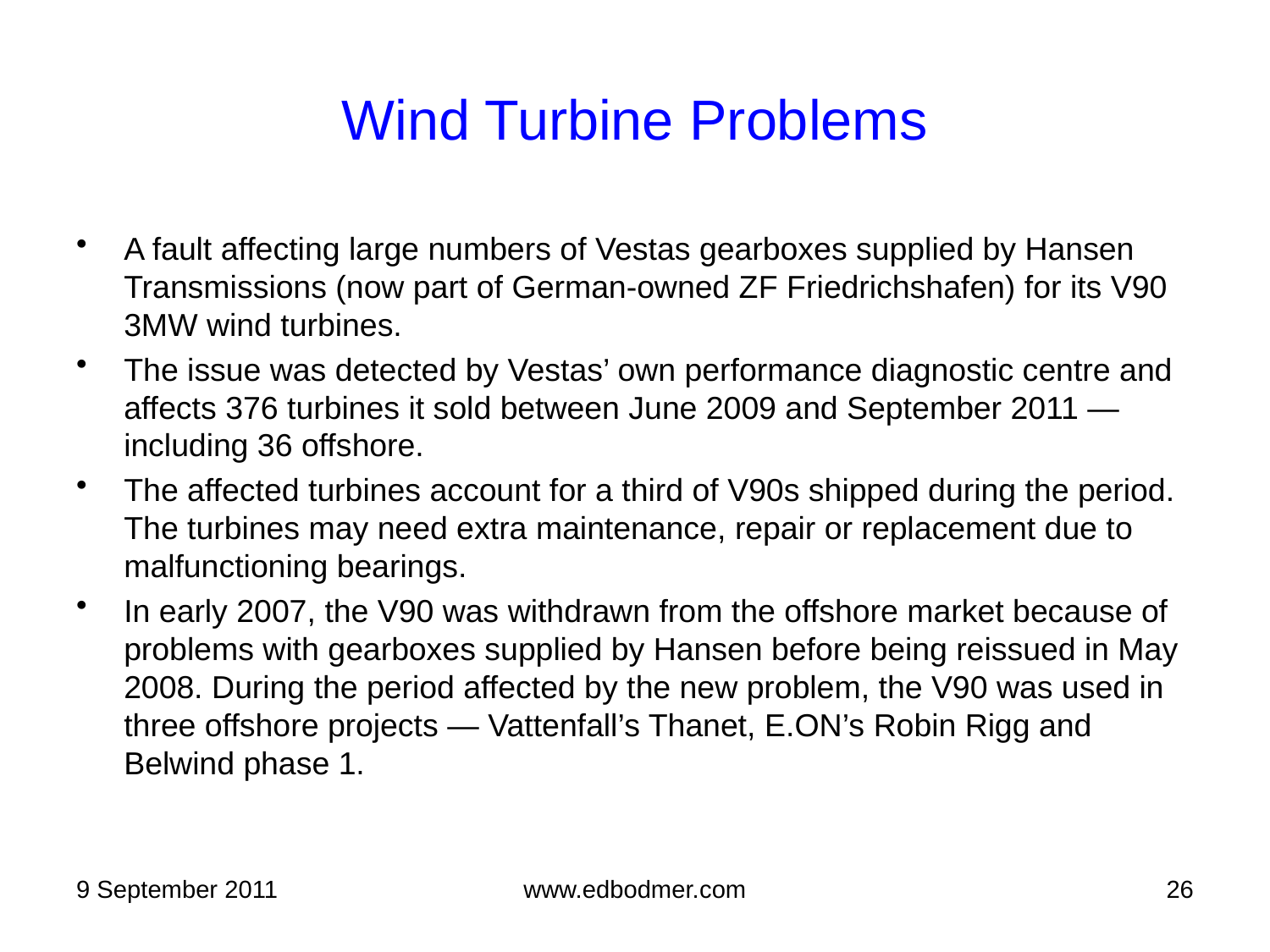

# Wind Turbine Problems
A fault affecting large numbers of Vestas gearboxes supplied by Hansen Transmissions (now part of German-owned ZF Friedrichshafen) for its V90 3MW wind turbines.
The issue was detected by Vestas’ own performance diagnostic centre and affects 376 turbines it sold between June 2009 and September 2011 — including 36 offshore.
The affected turbines account for a third of V90s shipped during the period. The turbines may need extra maintenance, repair or replacement due to malfunctioning bearings.
In early 2007, the V90 was withdrawn from the offshore market because of problems with gearboxes supplied by Hansen before being reissued in May 2008. During the period affected by the new problem, the V90 was used in three offshore projects — Vattenfall’s Thanet, E.ON’s Robin Rigg and Belwind phase 1.
9 September 2011
www.edbodmer.com
26